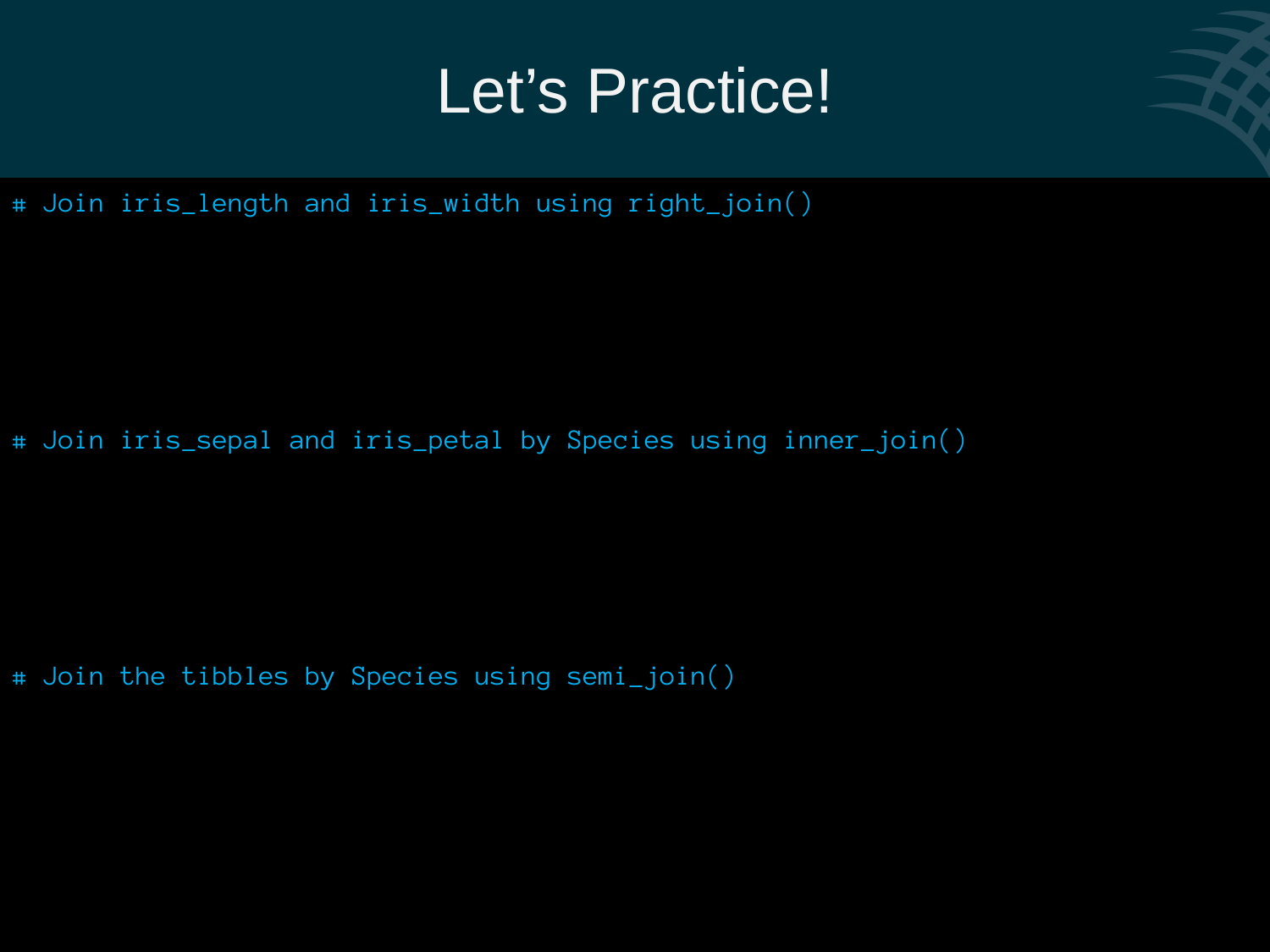

# Let’s Practice!
# Join iris_length and iris_width using right_join()

# Join iris_sepal and iris_petal by Species using inner_join()

# Join the tibbles by Species using semi_join()